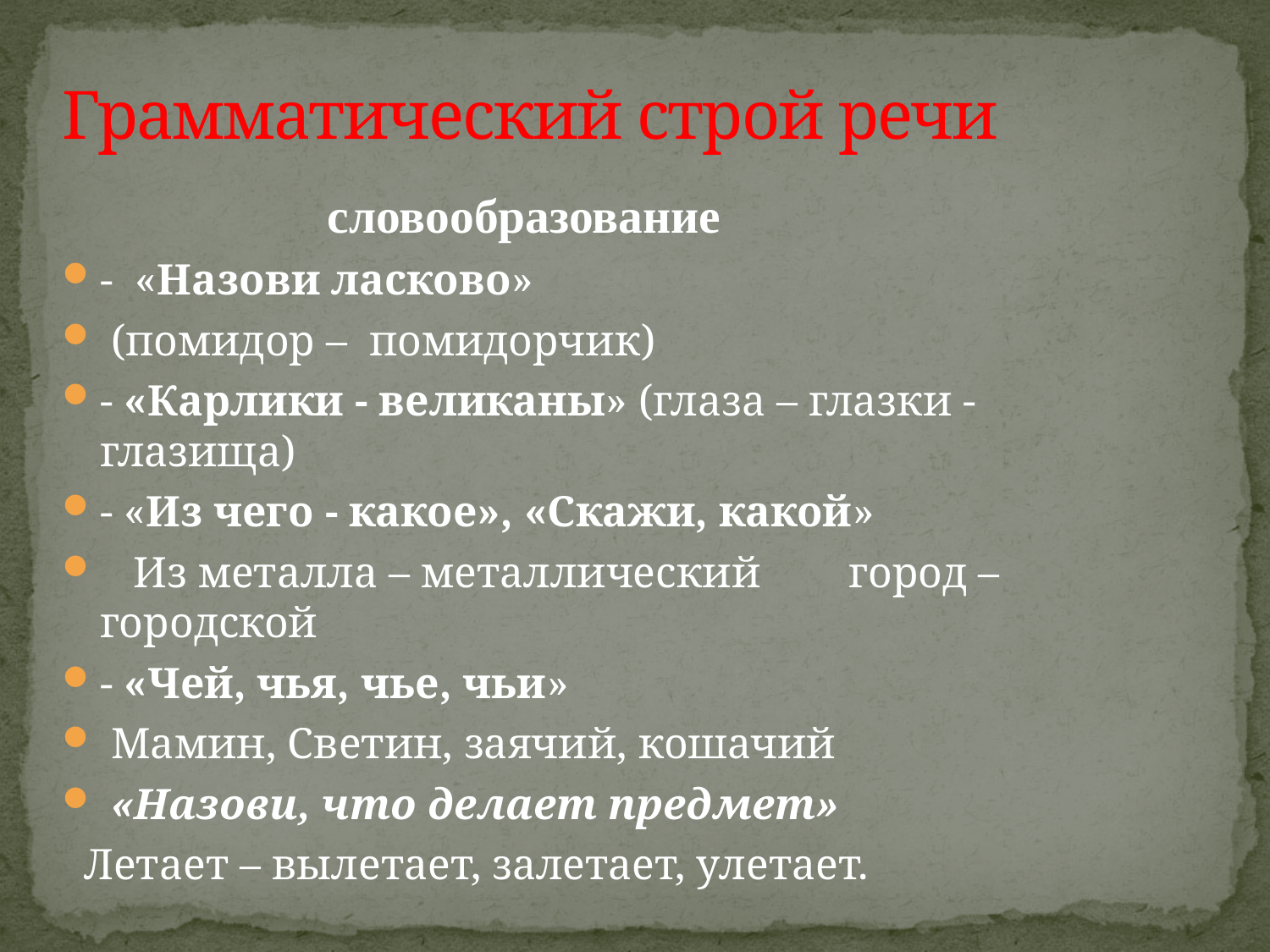

# Грамматический строй речи
 словообразование
-  «Назови ласково»
 (помидор –  помидорчик)
- «Карлики - великаны» (глаза – глазки - глазища)
- «Из чего - какое», «Скажи, какой»
   Из металла – металлический        город – городской
- «Чей, чья, чье, чьи»
 Мамин, Светин, заячий, кошачий
 «Назови, что делает предмет»
  Летает – вылетает, залетает, улетает.